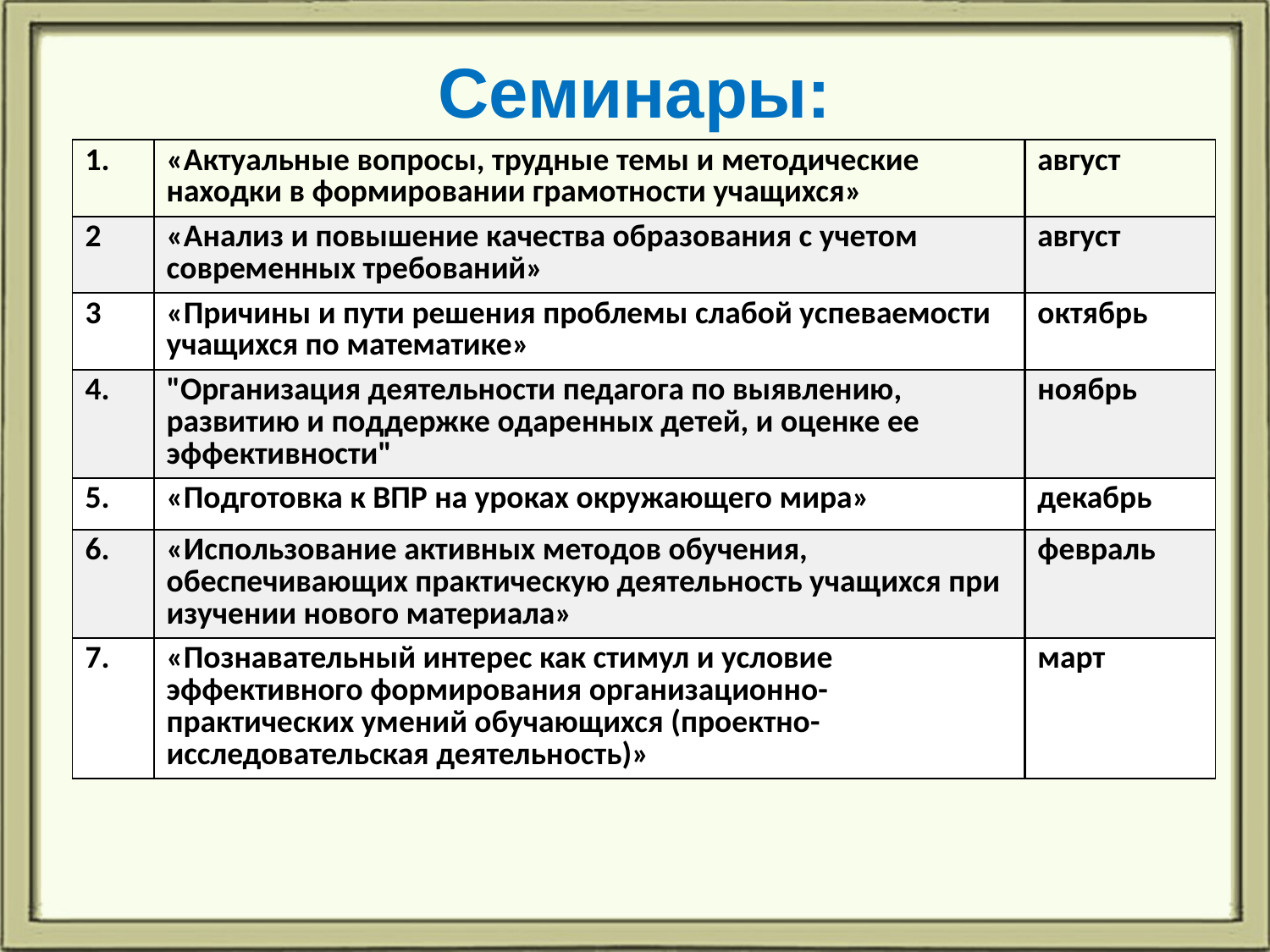

# Семинары:
| 1. | «Актуальные вопросы, трудные темы и методические находки в формировании грамотности учащихся» | август |
| --- | --- | --- |
| 2 | «Анализ и повышение качества образования с учетом современных требований» | август |
| 3 | «Причины и пути решения проблемы слабой успеваемости учащихся по математике» | октябрь |
| 4. | "Организация деятельности педагога по выявлению, развитию и поддержке одаренных детей, и оценке ее эффективности" | ноябрь |
| 5. | «Подготовка к ВПР на уроках окружающего мира» | декабрь |
| 6. | «Использование активных методов обучения, обеспечивающих практическую деятельность учащихся при изучении нового материала» | февраль |
| 7. | «Познавательный интерес как стимул и условие эффективного формирования организационно-практических умений обучающихся (проектно-исследовательская деятельность)» | март |